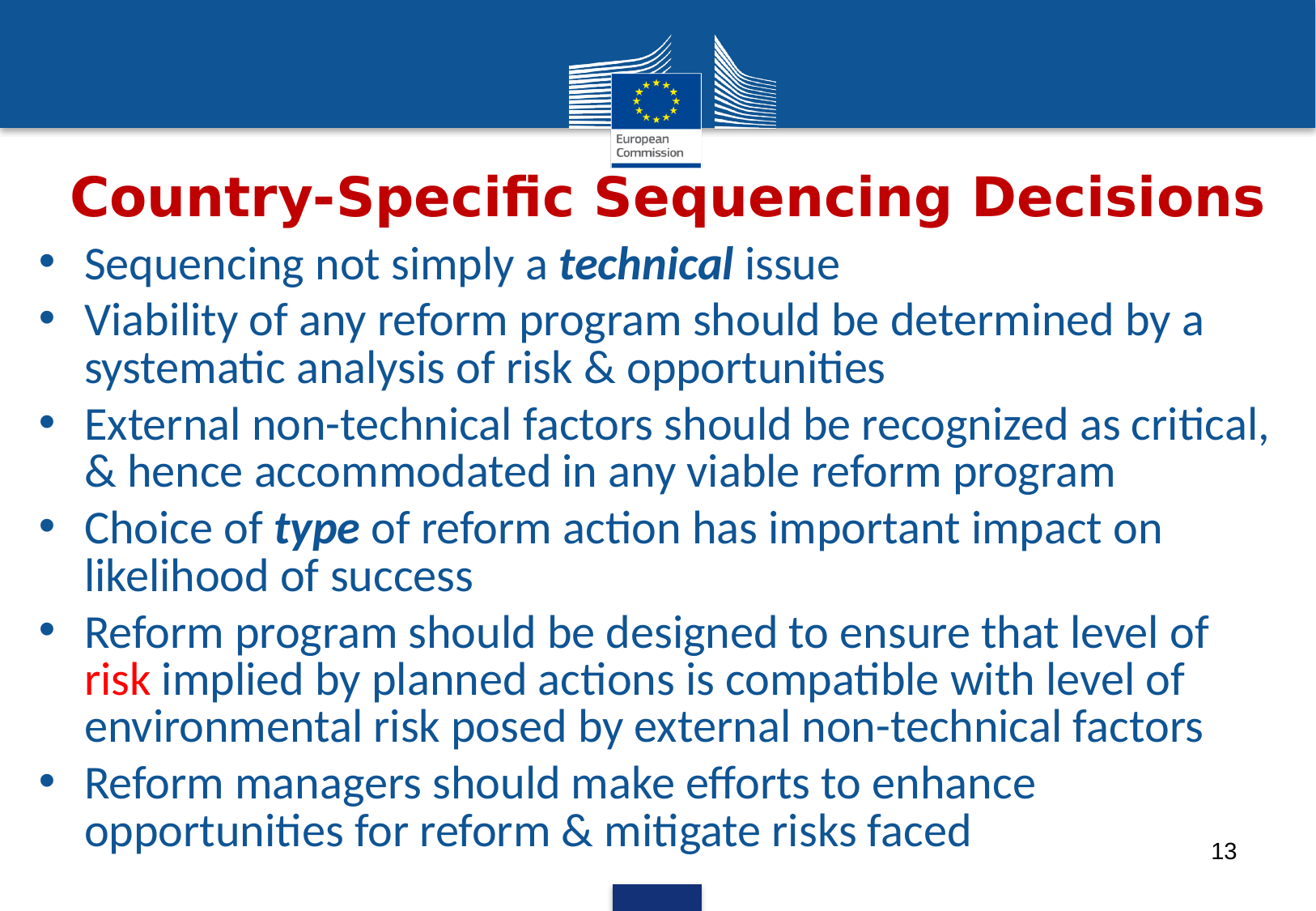

# Country-Specific Sequencing Decisions
Sequencing not simply a technical issue
Viability of any reform program should be determined by a systematic analysis of risk & opportunities
External non-technical factors should be recognized as critical, & hence accommodated in any viable reform program
Choice of type of reform action has important impact on likelihood of success
Reform program should be designed to ensure that level of risk implied by planned actions is compatible with level of environmental risk posed by external non-technical factors
Reform managers should make efforts to enhance opportunities for reform & mitigate risks faced

13